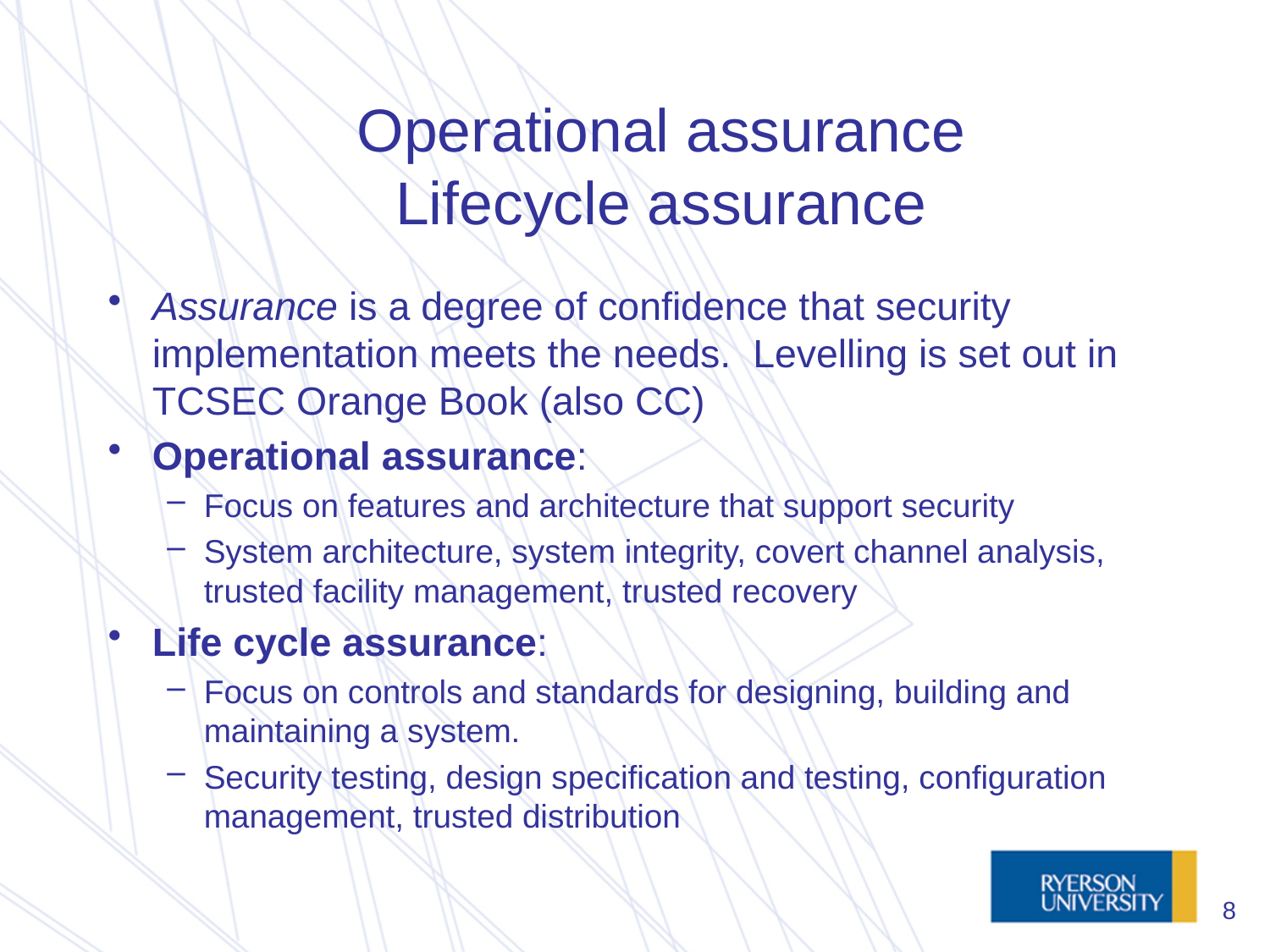

# Operational assurance Lifecycle assurance
Assurance is a degree of confidence that security implementation meets the needs.  Levelling is set out in TCSEC Orange Book (also CC)
Operational assurance:
Focus on features and architecture that support security
System architecture, system integrity, covert channel analysis, trusted facility management, trusted recovery
Life cycle assurance:
Focus on controls and standards for designing, building and maintaining a system.
Security testing, design specification and testing, configuration management, trusted distribution
8